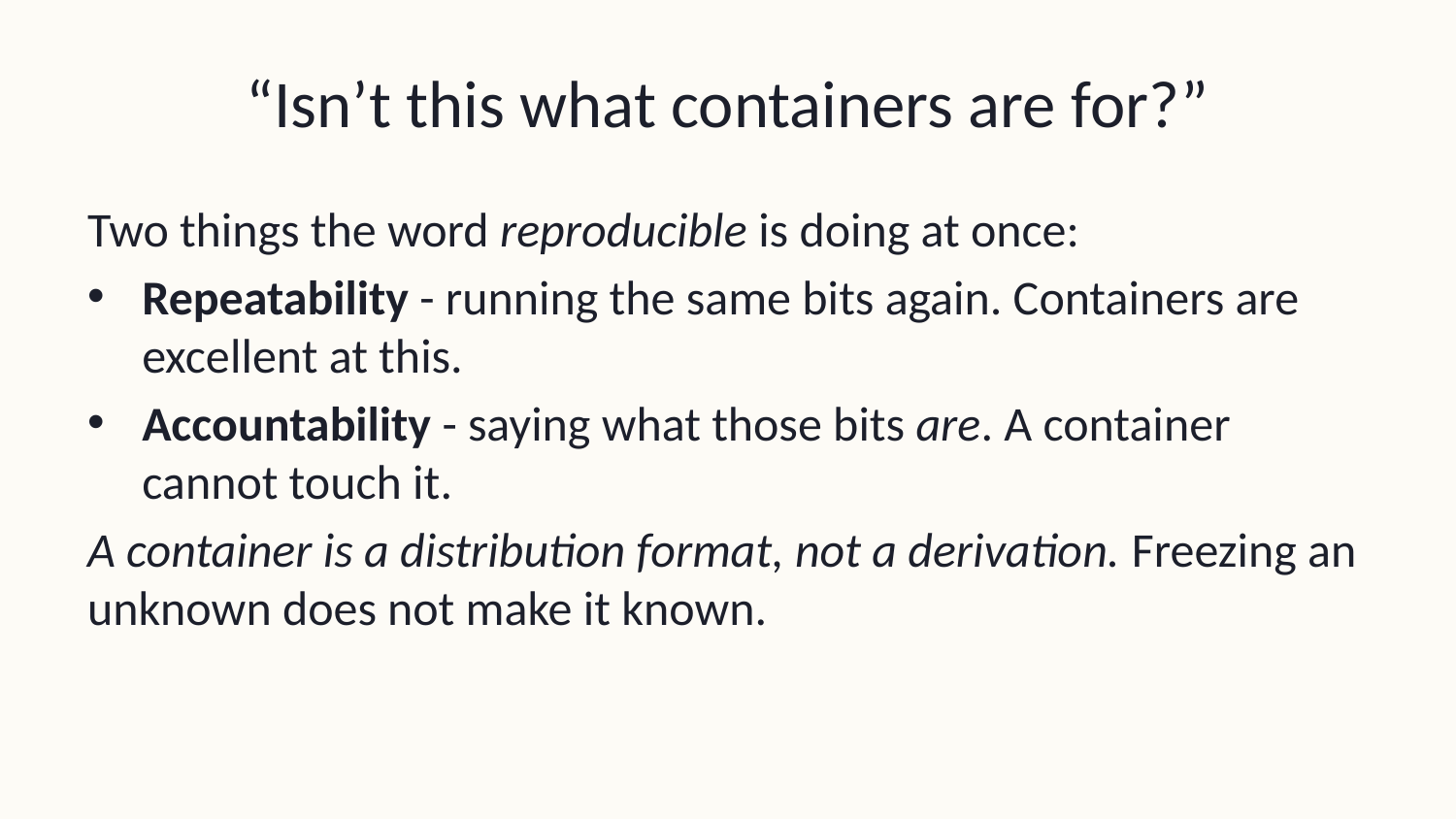

# “Isn’t this what containers are for?”
Two things the word reproducible is doing at once:
Repeatability - running the same bits again. Containers are excellent at this.
Accountability - saying what those bits are. A container cannot touch it.
A container is a distribution format, not a derivation. Freezing an unknown does not make it known.